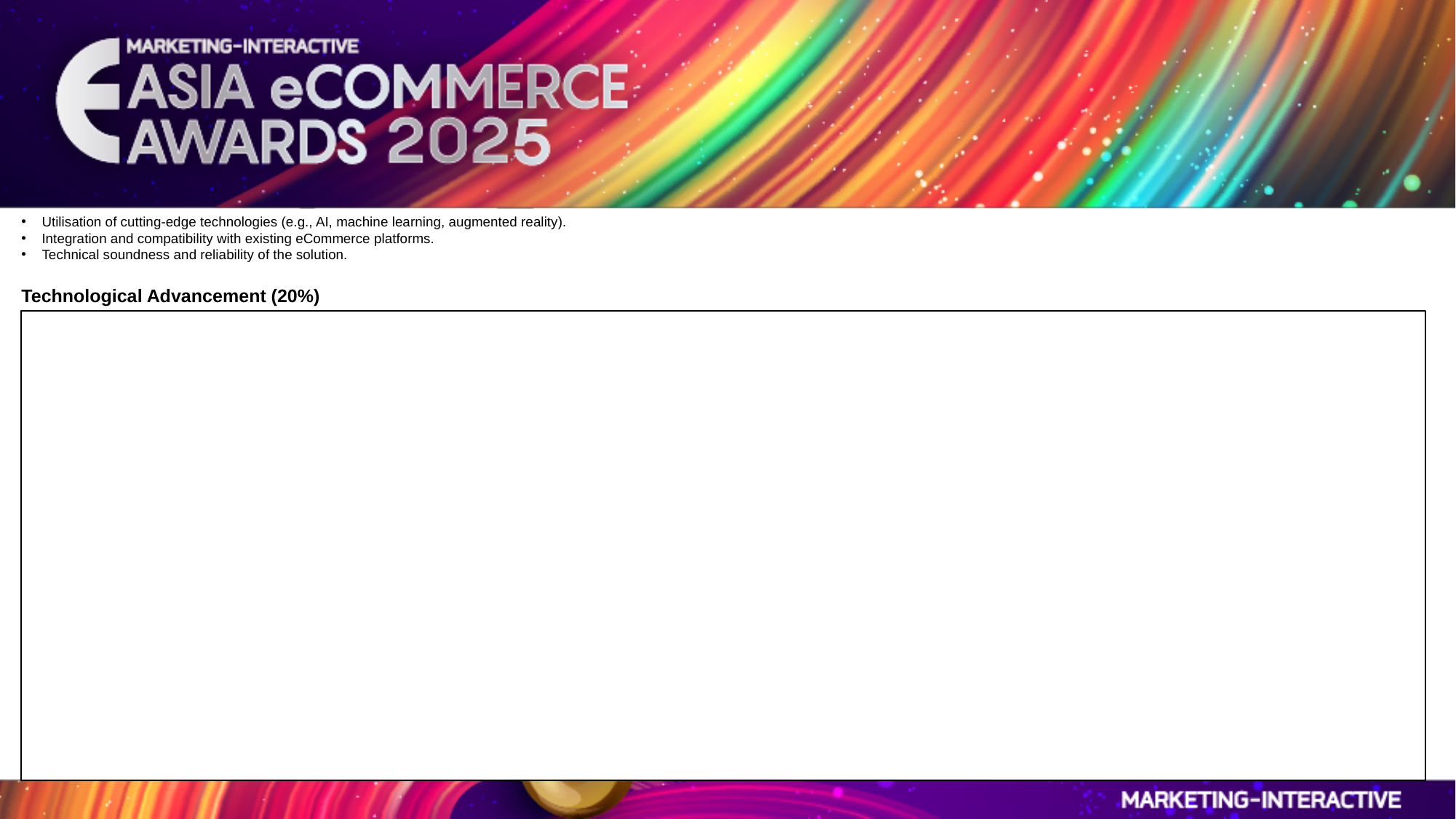

Utilisation of cutting-edge technologies (e.g., AI, machine learning, augmented reality).
Integration and compatibility with existing eCommerce platforms.
Technical soundness and reliability of the solution.
Technological Advancement (20%)